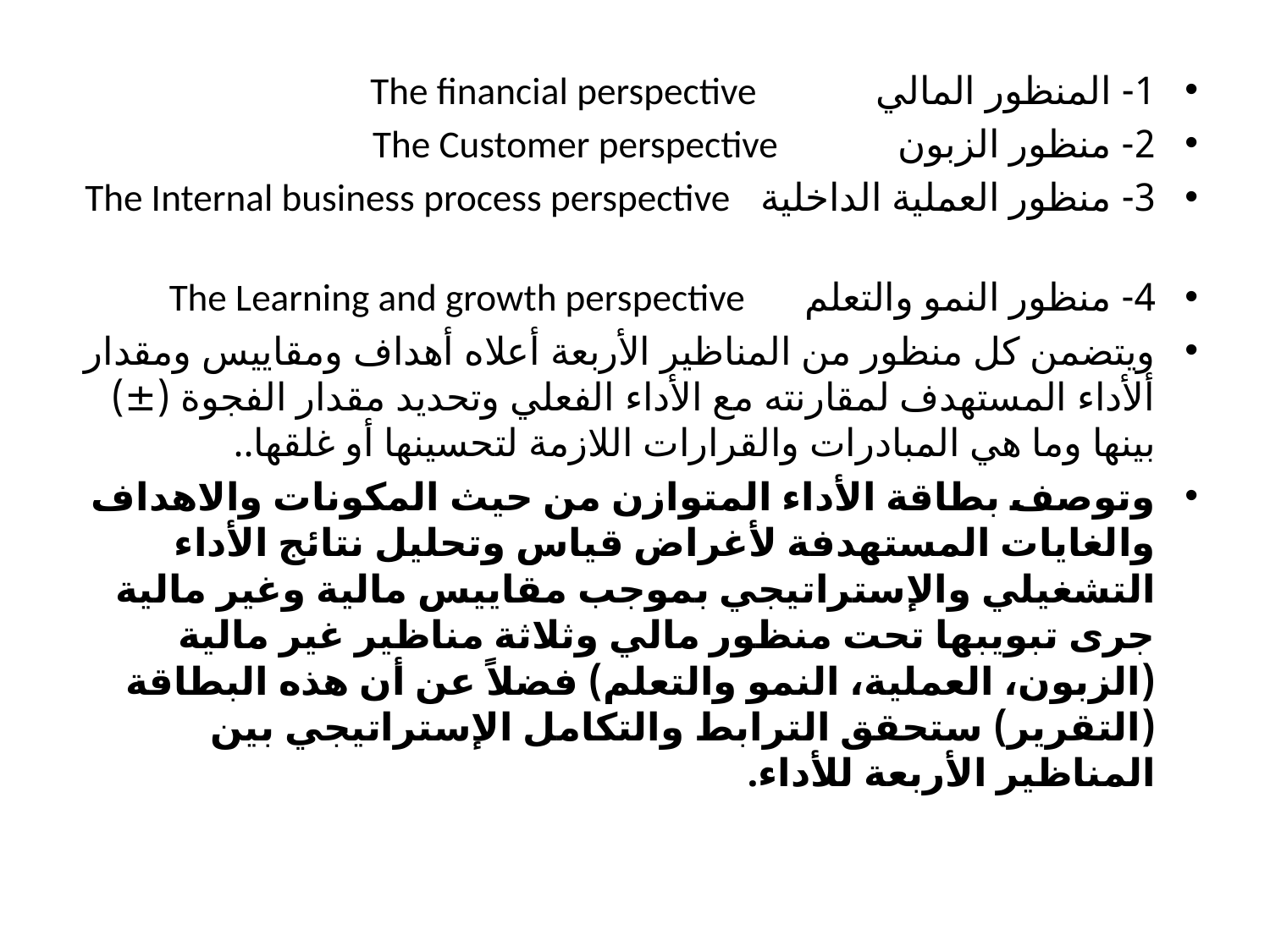

#
1- المنظور المالي            The financial perspective
2- منظور الزبون            The Customer perspective
3- منظور العملية الداخلية   The Internal business process perspective
4- منظور النمو والتعلم      The Learning and growth perspective
ويتضمن كل منظور من المناظير الأربعة أعلاه أهداف ومقاييس ومقدار ألأداء المستهدف لمقارنته مع الأداء الفعلي وتحديد مقدار الفجوة (±) بينها وما هي المبادرات والقرارات اللازمة لتحسينها أو غلقها..
وتوصف بطاقة الأداء المتوازن من حيث المكونات والاهداف والغايات المستهدفة لأغراض قياس وتحليل نتائج الأداء التشغيلي والإستراتيجي بموجب مقاييس مالية وغير مالية جرى تبويبها تحت منظور مالي وثلاثة مناظير غير مالية (الزبون، العملية، النمو والتعلم) فضلاً عن أن هذه البطاقة (التقرير) ستحقق الترابط والتكامل الإستراتيجي بين المناظير الأربعة للأداء.